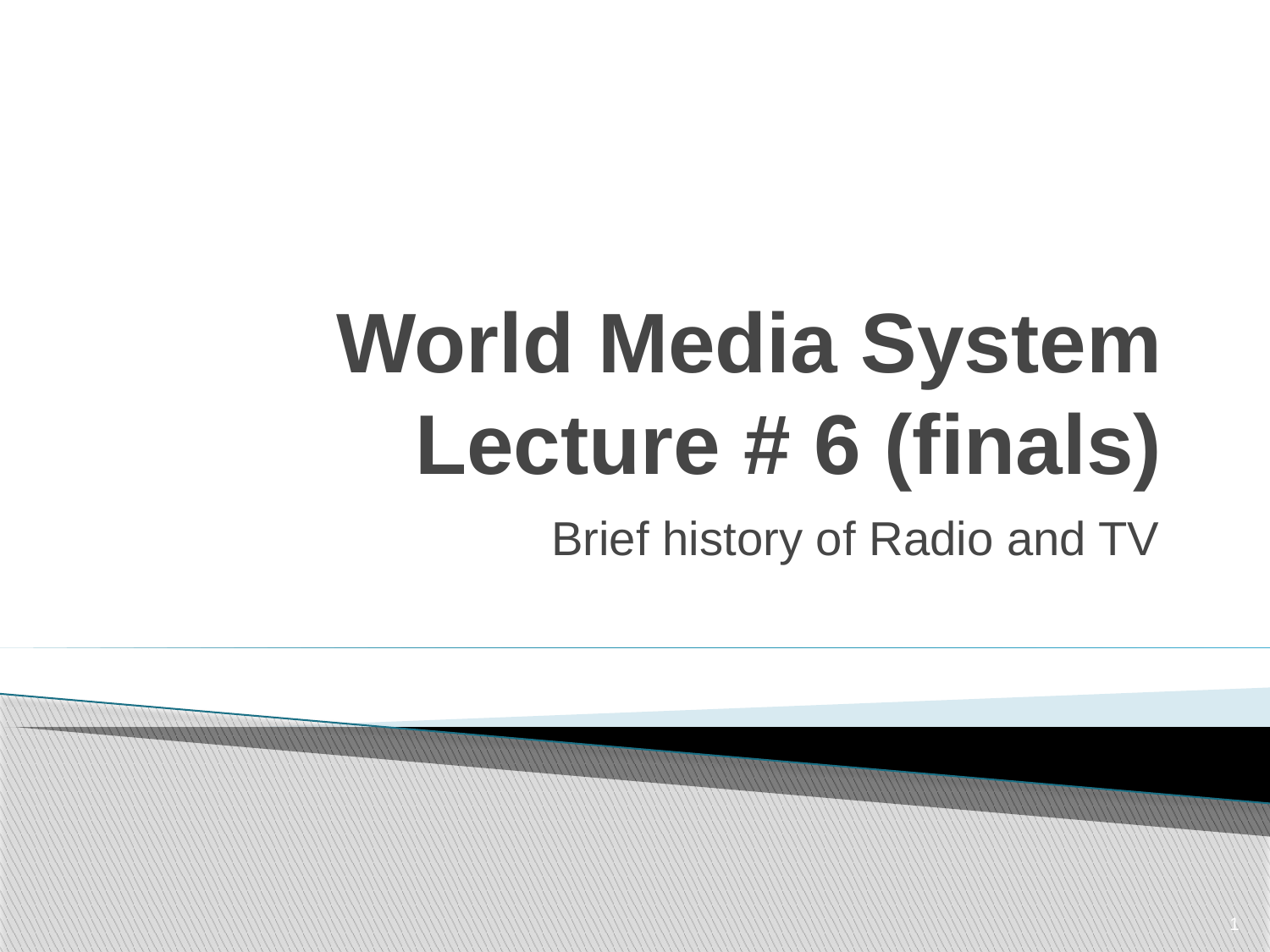

# World Media System Lecture # 6 (finals)
Brief history of Radio and TV
1